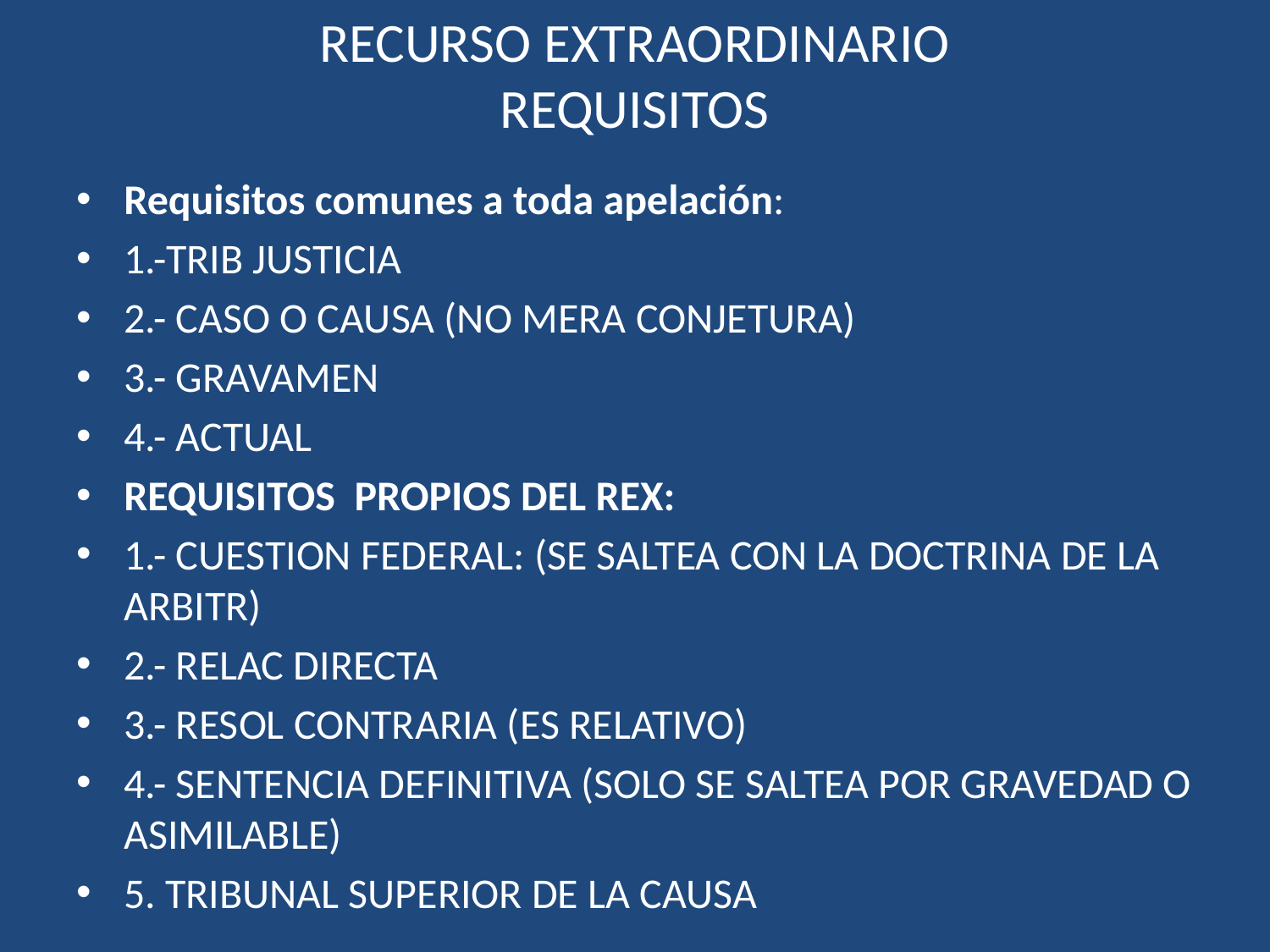

# RECURSO EXTRAORDINARIO REQUISITOS
Requisitos comunes a toda apelación:
1.-TRIB JUSTICIA
2.- CASO O CAUSA (NO MERA CONJETURA)
3.- GRAVAMEN
4.- ACTUAL
REQUISITOS  PROPIOS DEL REX:
1.- CUESTION FEDERAL: (SE SALTEA CON LA DOCTRINA DE LA ARBITR)
2.- RELAC DIRECTA
3.- RESOL CONTRARIA (ES RELATIVO)
4.- SENTENCIA DEFINITIVA (SOLO SE SALTEA POR GRAVEDAD O ASIMILABLE)
5. TRIBUNAL SUPERIOR DE LA CAUSA